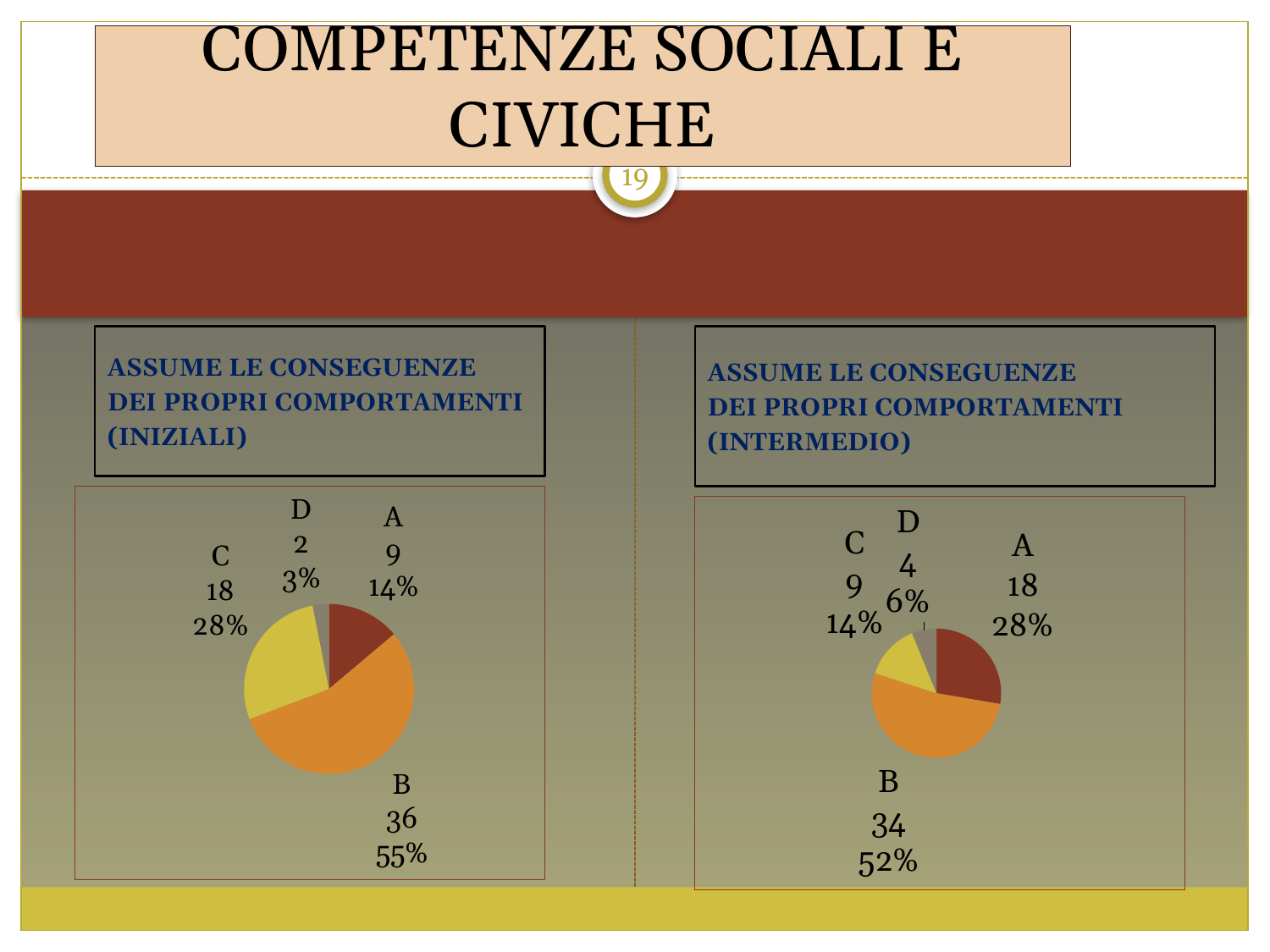

# COMPETENZE SOCIALI E CIVICHE
19
ASSUME LE CONSEGUENZE
DEI PROPRI COMPORTAMENTI
(INIZIALI)
ASSUME LE CONSEGUENZE
DEI PROPRI COMPORTAMENTI
(INTERMEDIO)

### Chart

| Category | Vendite |
|---|---|
| A | 9.0 |
| B | 36.0 |
| C | 18.0 |
| D | 2.0 |

### Chart

| Category | Vendite |
|---|---|
| A | 18.0 |
| B | 34.0 |
| C | 9.0 |
| D | 4.0 |